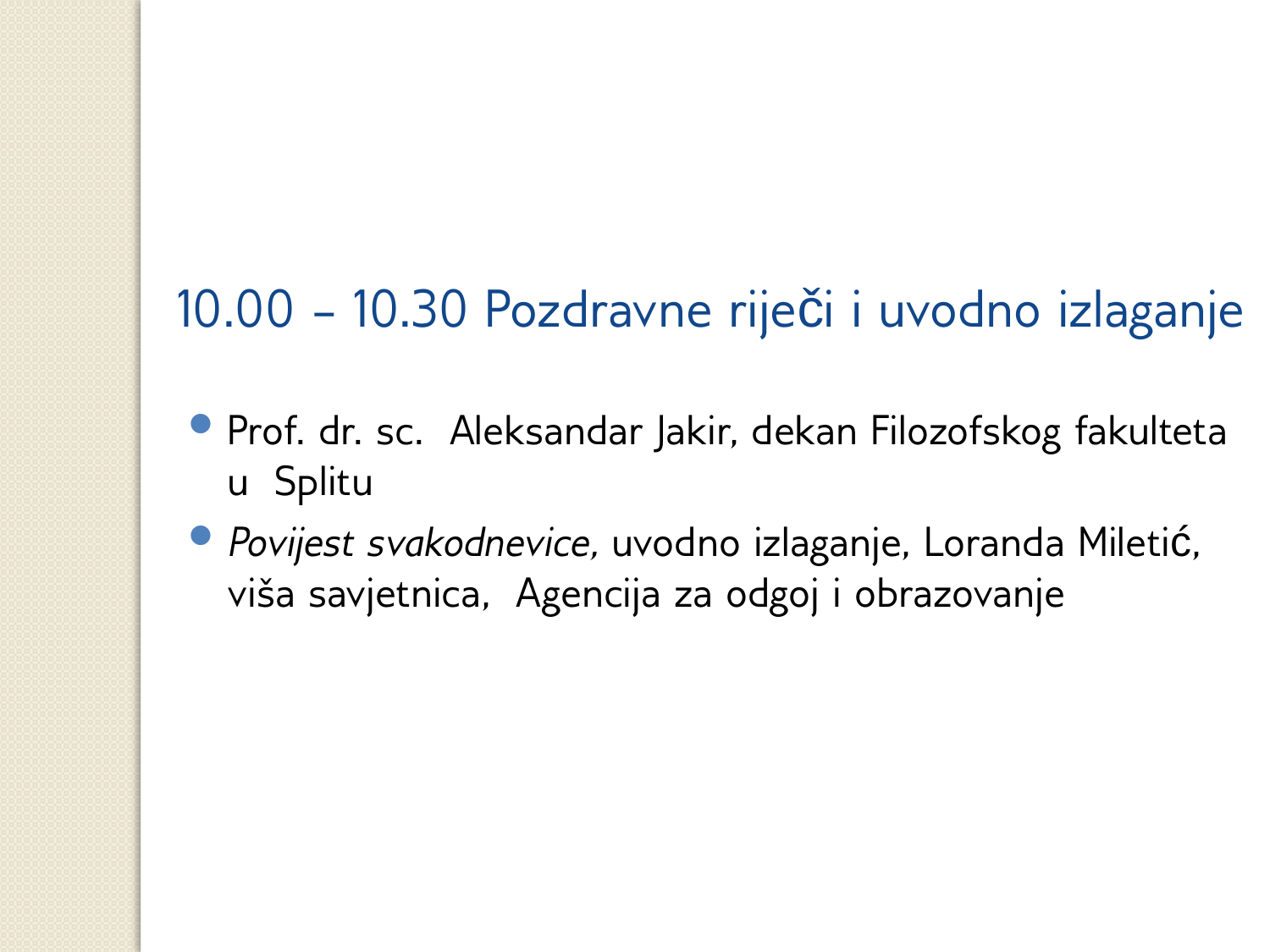

10.00 – 10.30 Pozdravne riječi i uvodno izlaganje
Prof. dr. sc.  Aleksandar Jakir, dekan Filozofskog fakulteta u  Splitu
Povijest svakodnevice, uvodno izlaganje, Loranda Miletić, viša savjetnica,  Agencija za odgoj i obrazovanje